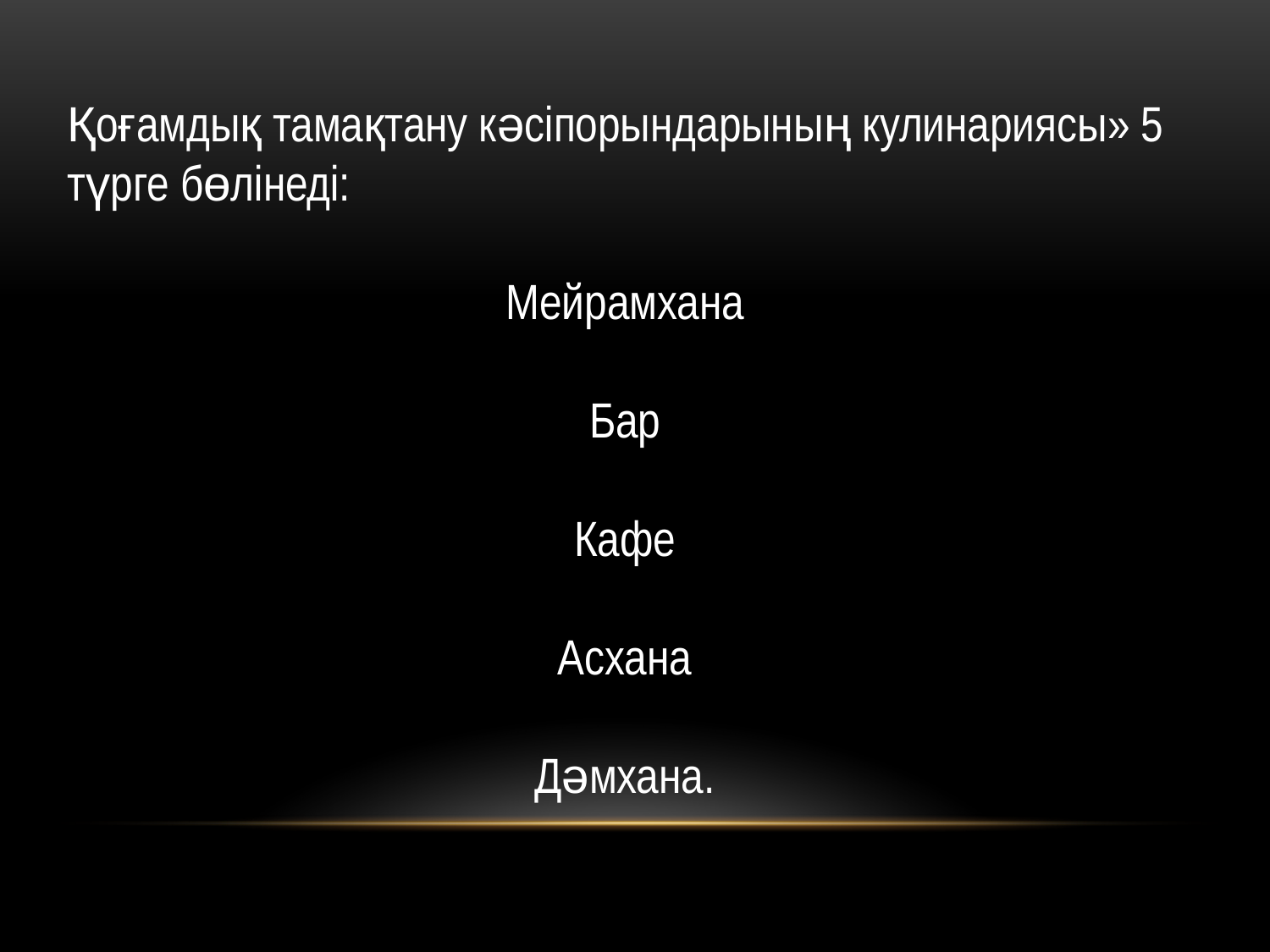

Қоғамдық тамақтану кәсіпорындарының кулинариясы» 5 түрге бөлінеді:

Мейрамхана

Бар

Кафе

Асхана

Дәмхана.